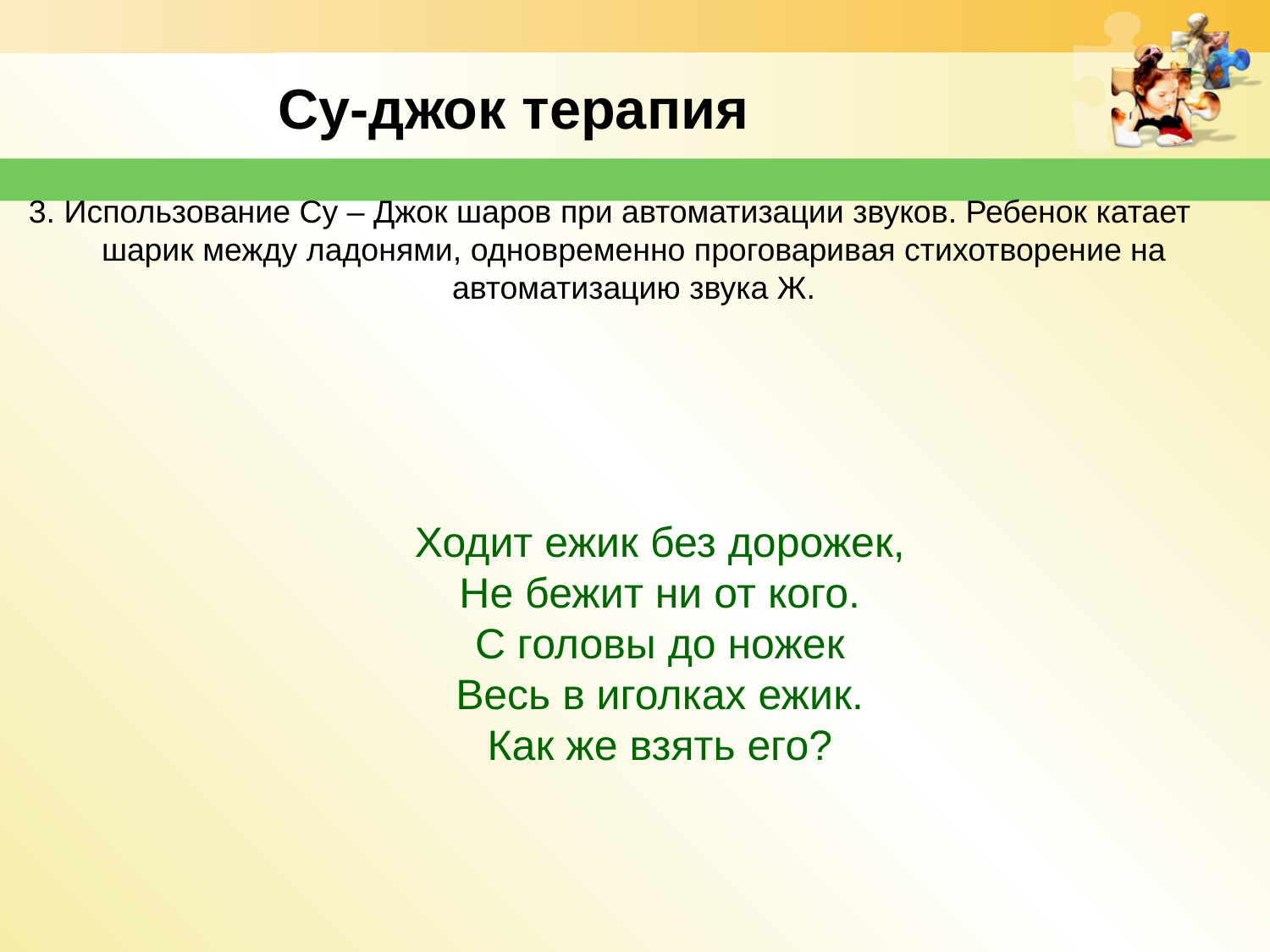

Су-джок терапия
3. Использование Су – Джок шаров при автоматизации звуков. Ребенок катает шарик между ладонями, одновременно проговаривая стихотворение на автоматизацию звука Ж.

Ходит ежик без дорожек,
Не бежит ни от кого.
С головы до ножек
Весь в иголках ежик.
Как же взять его?